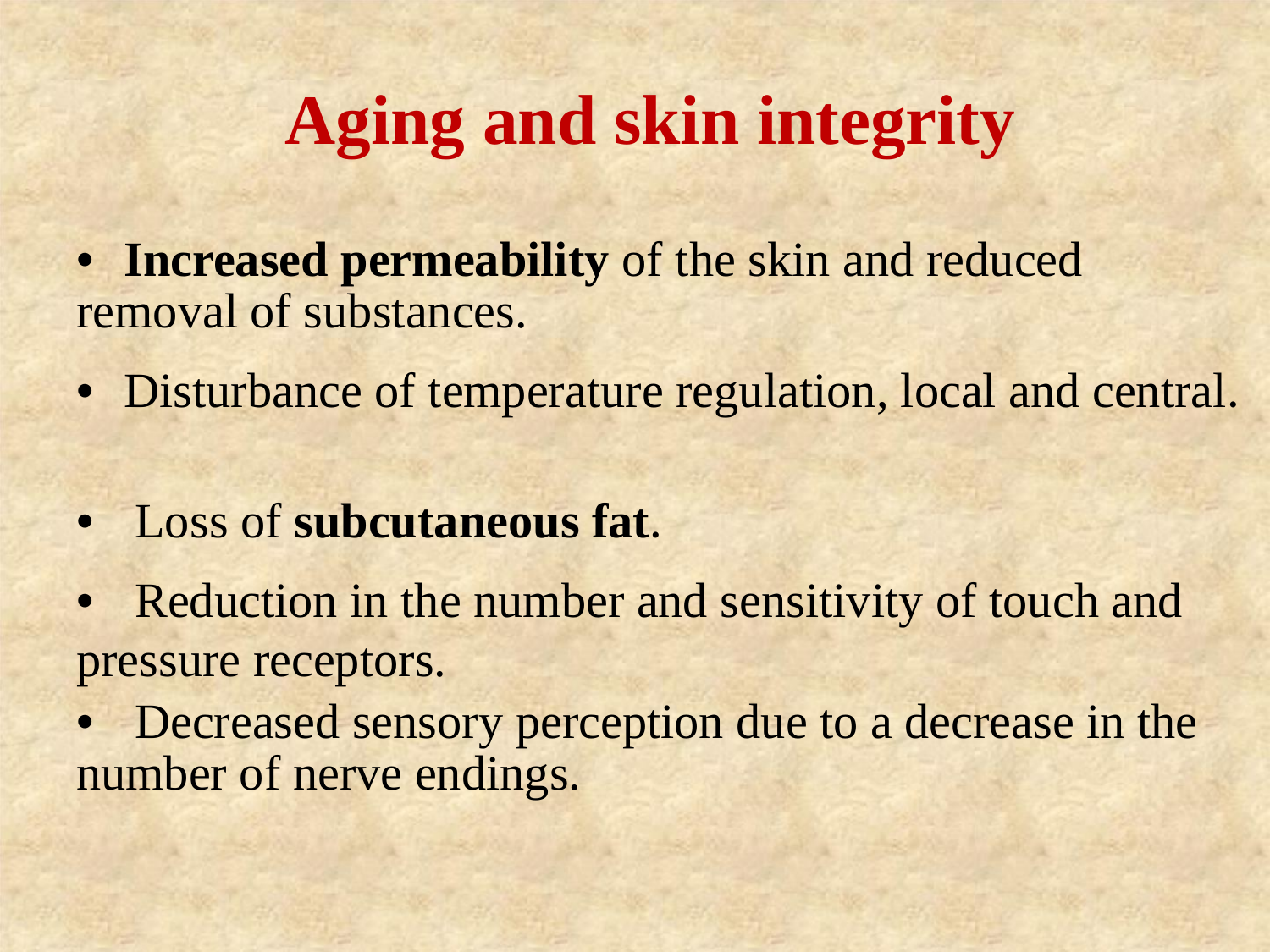

Aging and skin integrity
• Increased permeability of the skin and reduced removal of substances.

• Disturbance of temperature regulation, local and central.

•  Loss of subcutaneous fat.
•  Reduction in the number and sensitivity of touch and pressure receptors.

•  Decreased sensory perception due to a decrease in the number of nerve endings.